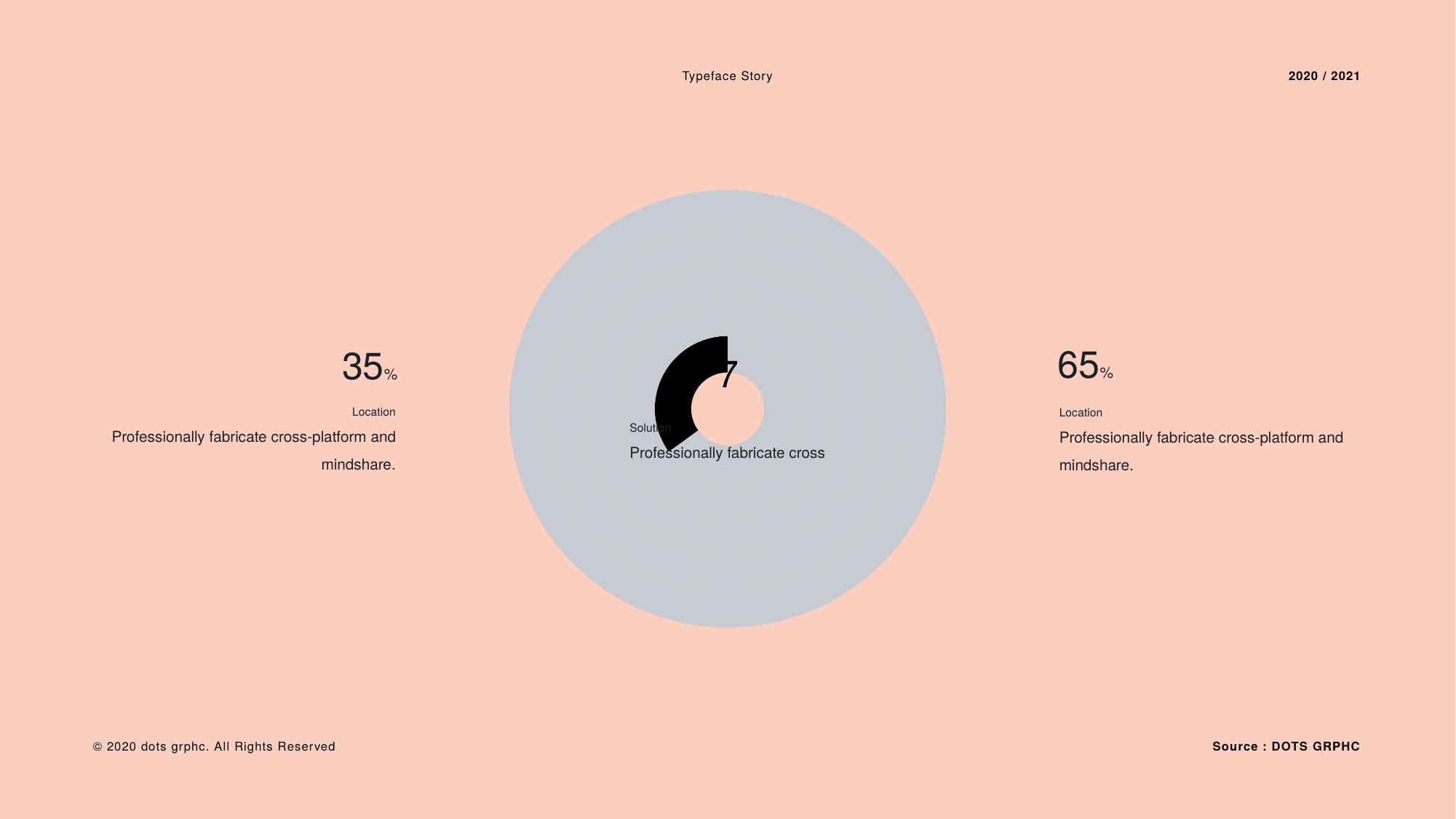

Typeface Story
2020 / 2021

[unsupported chart]

65%
35%
7
Location
Professionally fabricate cross-platform and
mindshare.
Location
Professionally fabricate cross-platform and
mindshare.
Solution
Professionally fabricate cross
Source : DOTS GRPHC
© 2020 dots grphc. All Rights Reserved